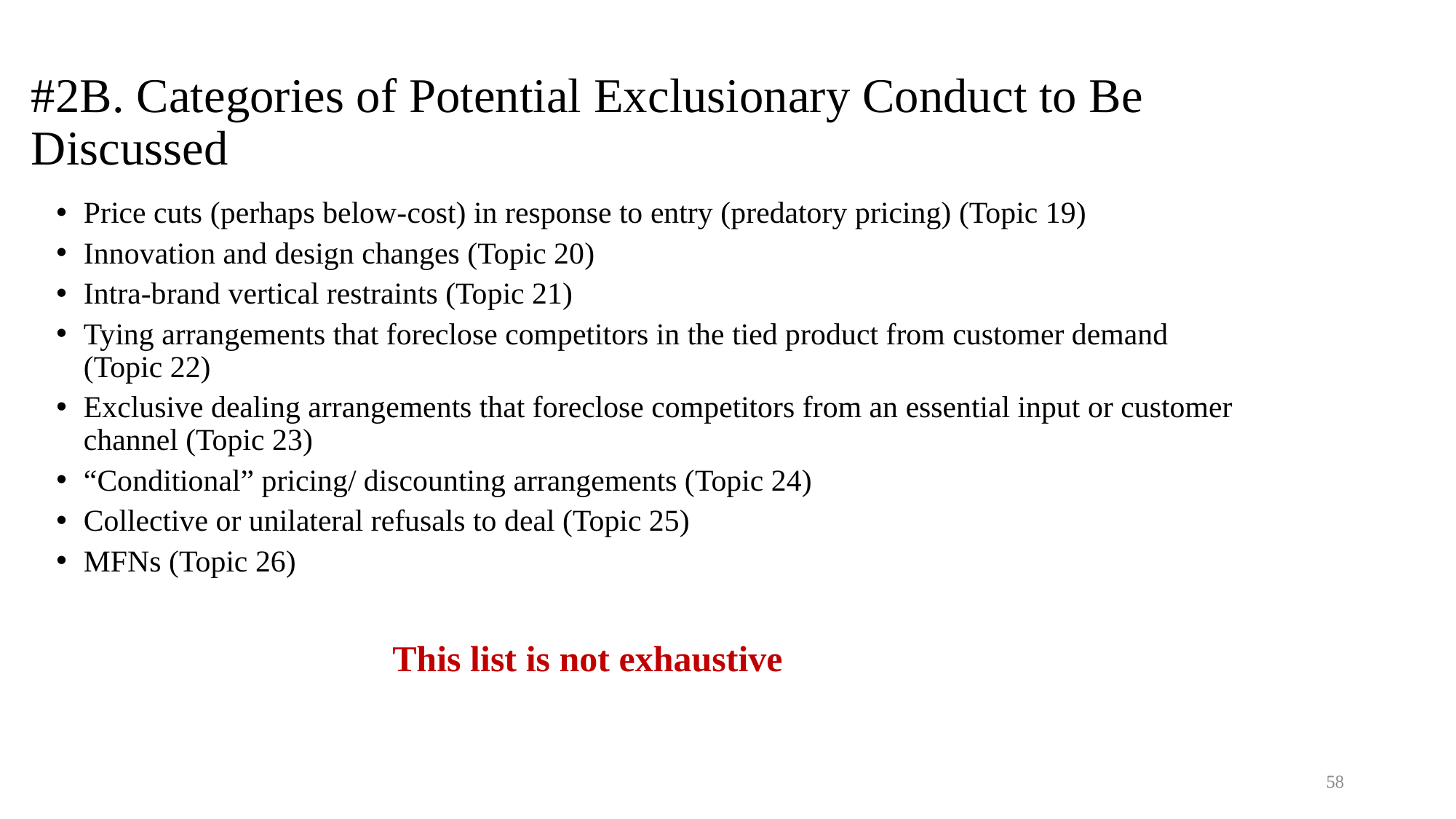

# #2B. Categories of Potential Exclusionary Conduct to Be Discussed
Price cuts (perhaps below-cost) in response to entry (predatory pricing) (Topic 19)
Innovation and design changes (Topic 20)
Intra-brand vertical restraints (Topic 21)
Tying arrangements that foreclose competitors in the tied product from customer demand (Topic 22)
Exclusive dealing arrangements that foreclose competitors from an essential input or customer channel (Topic 23)
“Conditional” pricing/ discounting arrangements (Topic 24)
Collective or unilateral refusals to deal (Topic 25)
MFNs (Topic 26)

                                            This list is not exhaustive

58